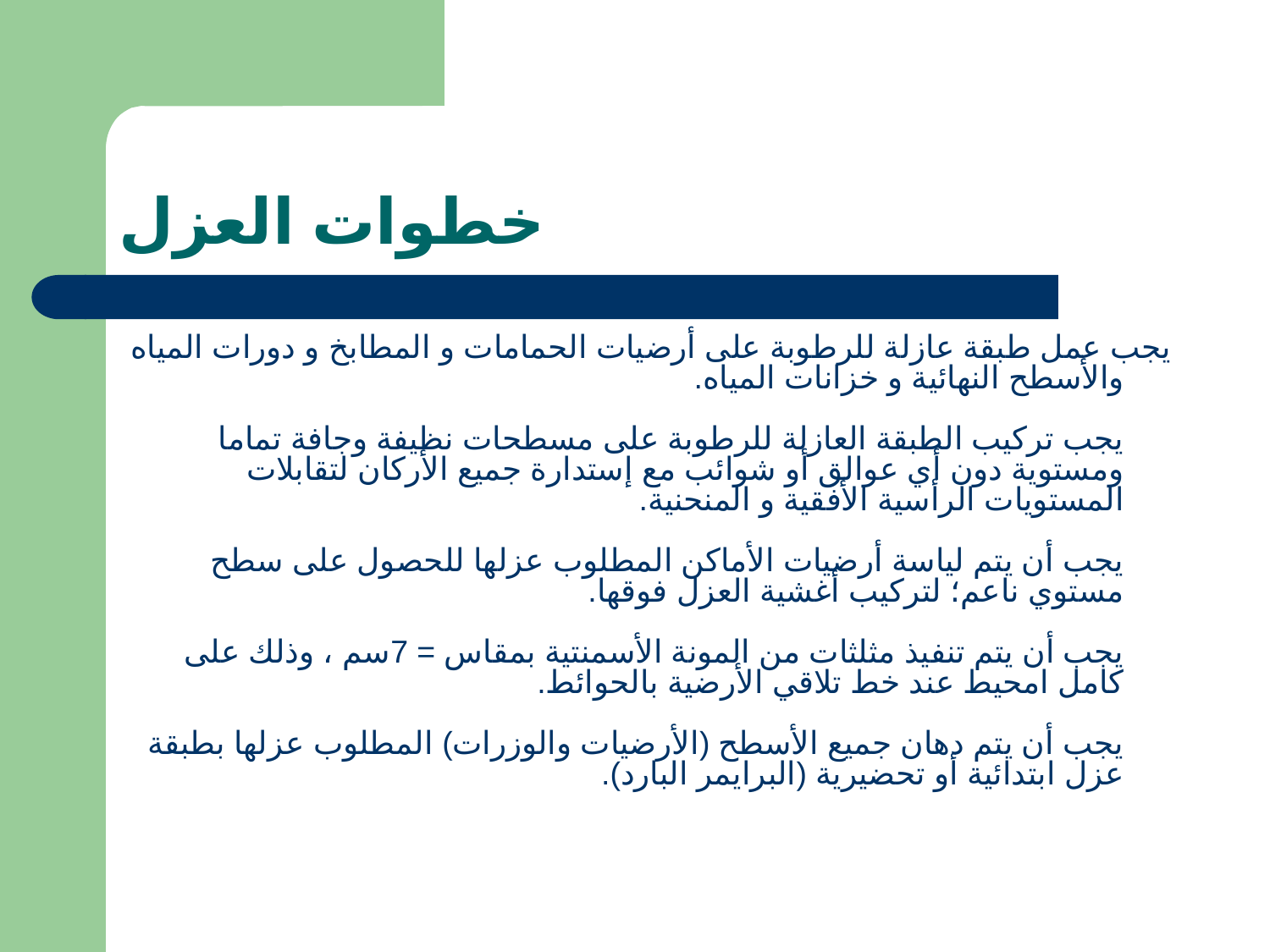

# خطوات العزل
يجب عمل طبقة عازلة للرطوبة على أرضيات الحمامات و المطابخ و دورات المياه والأسطح النهائية و خزانات المياه.
يجب تركيب الطبقة العازلة للرطوبة على مسطحات نظيفة وجافة تماما ومستوية دون أي عوالق أو شوائب مع إستدارة جميع الأركان لتقابلات المستويات الرأسية الأفقية و المنحنية.
يجب أن يتم لياسة أرضيات الأماكن المطلوب عزلها للحصول على سطح مستوي ناعم؛ لتركيب أغشية العزل فوقها.
يجب أن يتم تنفيذ مثلثات من المونة الأسمنتية بمقاس = 7سم ، وذلك على كامل امحيط عند خط تلاقي الأرضية بالحوائط.
يجب أن يتم دهان جميع الأسطح (الأرضيات والوزرات) المطلوب عزلها بطبقة عزل ابتدائية أو تحضيرية (البرايمر البارد).